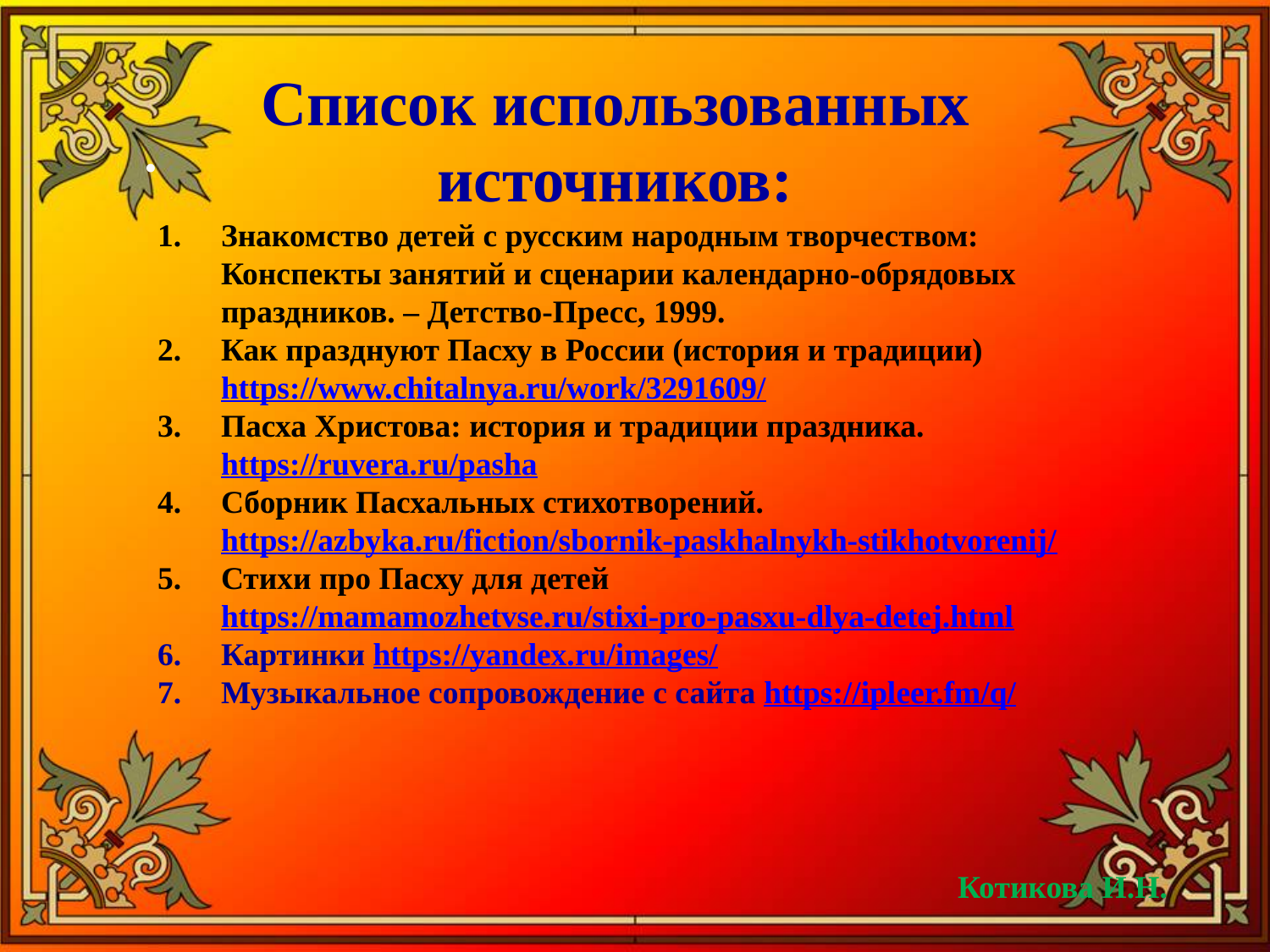

Список использованных источников:
Знакомство детей с русским народным творчеством: Конспекты занятий и сценарии календарно-обрядовых праздников. – Детство-Пресс, 1999.
Как празднуют Пасху в России (история и традиции) https://www.chitalnya.ru/work/3291609/
Пасха Христова: история и традиции праздника. https://ruvera.ru/pasha
Сборник Пасхальных стихотворений. https://azbyka.ru/fiction/sbornik-paskhalnykh-stikhotvorenij/
Стихи про Пасху для детей https://mamamozhetvse.ru/stixi-pro-pasxu-dlya-detej.html
Картинки https://yandex.ru/images/
Музыкальное сопровождение с сайта https://ipleer.fm/q/

.

Котикова И.Н.